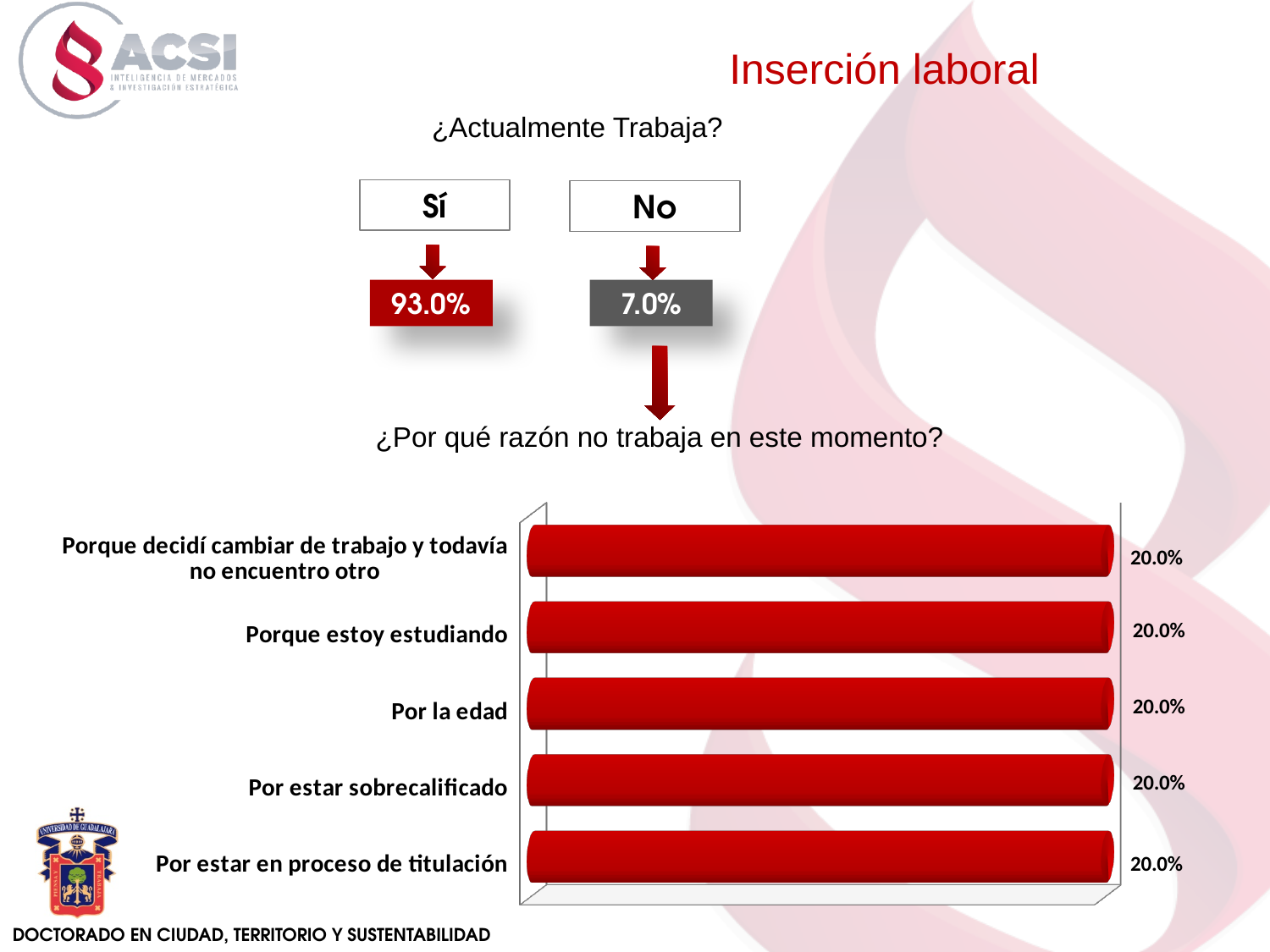

Inserción laboral
¿Actualmente Trabaja?
Sí
No

93.0%
7.0%

¿Por qué razón no trabaja en este momento?

[unsupported chart]